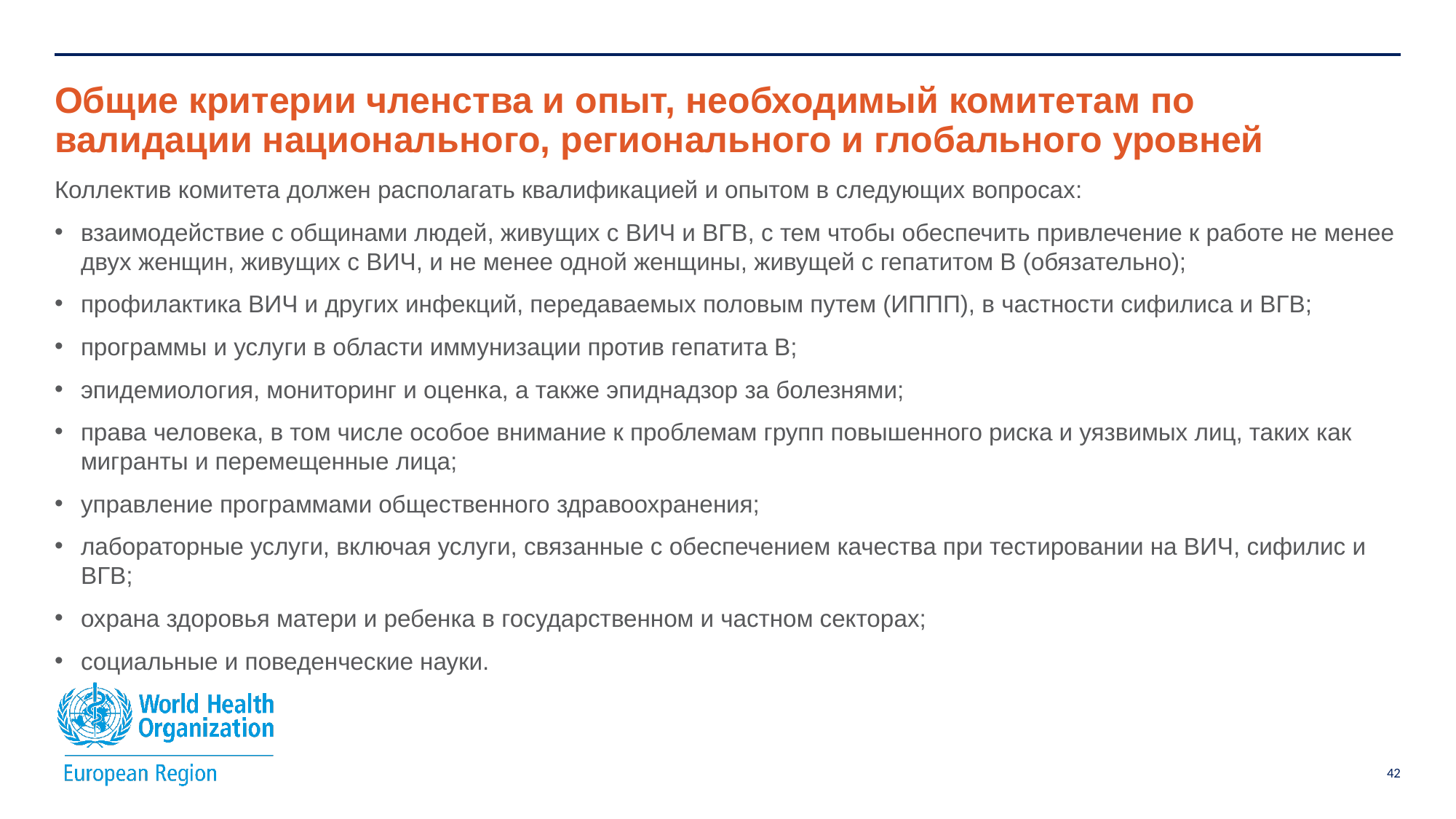

# Общие критерии членства и опыт, необходимый комитетам по валидации национального, регионального и глобального уровней
Коллектив комитета должен располагать квалификацией и опытом в следующих вопросах:
взаимодействие с общинами людей, живущих с ВИЧ и ВГВ, с тем чтобы обеспечить привлечение к работе не менее двух женщин, живущих с ВИЧ, и не менее одной женщины, живущей с гепатитом В (обязательно);
профилактика ВИЧ и других инфекций, передаваемых половым путем (ИППП), в частности сифилиса и ВГВ;
программы и услуги в области иммунизации против гепатита В;
эпидемиология, мониторинг и оценка, а также эпиднадзор за болезнями;
права человека, в том числе особое внимание к проблемам групп повышенного риска и уязвимых лиц, таких как мигранты и перемещенные лица;
управление программами общественного здравоохранения;
лабораторные услуги, включая услуги, связанные с обеспечением качества при тестировании на ВИЧ, сифилис и ВГВ;
охрана здоровья матери и ребенка в государственном и частном секторах;
социальные и поведенческие науки.
42